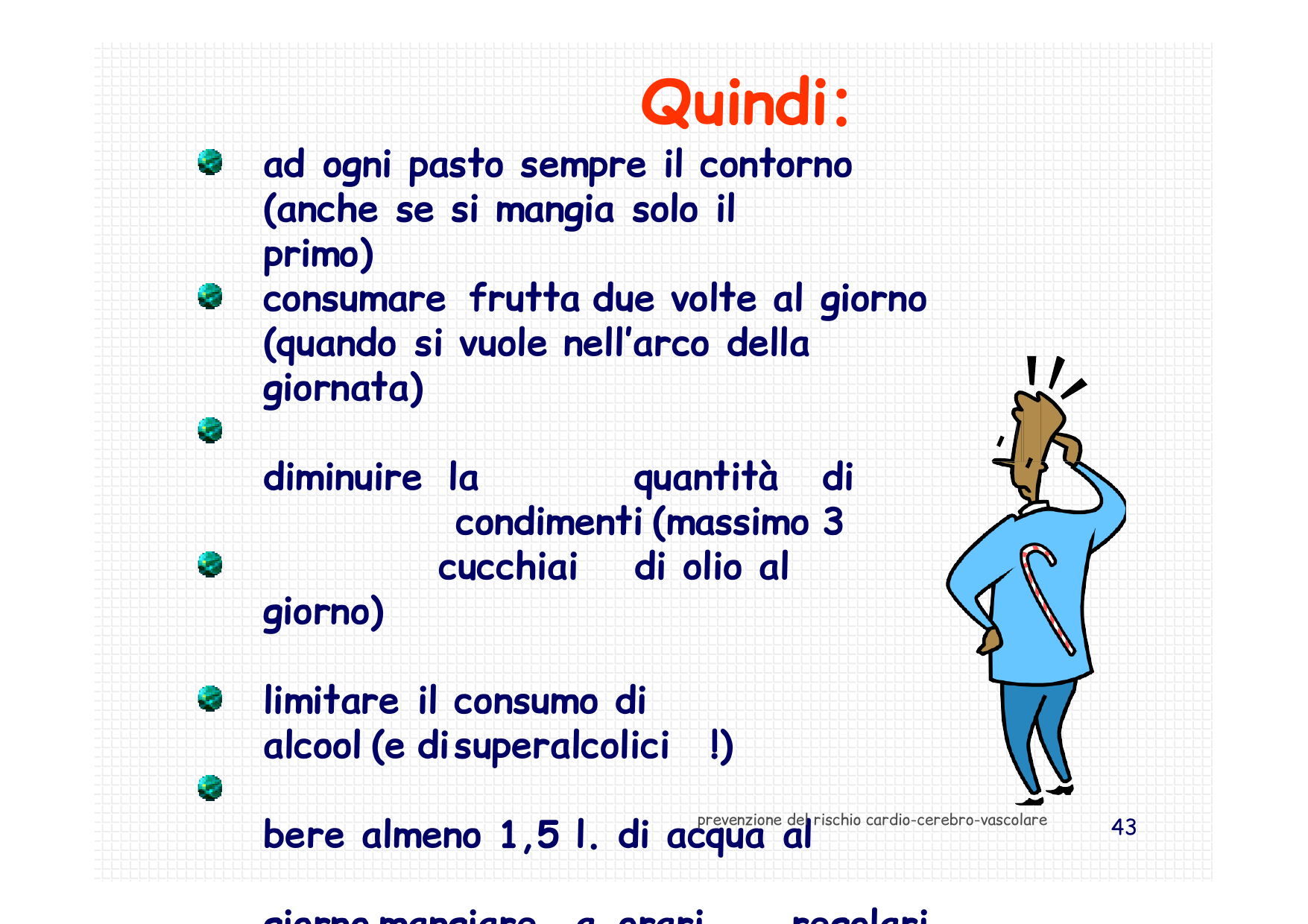

Quindi:
ad	ogni		pasto	sempre	il	contorno (anche	se	si	mangia	solo		il	primo)

consumare	 frutta	due	volte	al	giorno (quando	si	vuole	nell’arco	della		giornata)

diminuire	 la		quantità		di	  condimenti (massimo	3	cucchiai	di	olio	al	giorno)

limitare	il	consumo	di	alcool (e	di	superalcolici	!)
bere	almeno	1,5	l.	di	acqua	al	giorno mangiare	a	orari	 regolari

prevenzione del rischio cardio-cerebro-vascolare
43